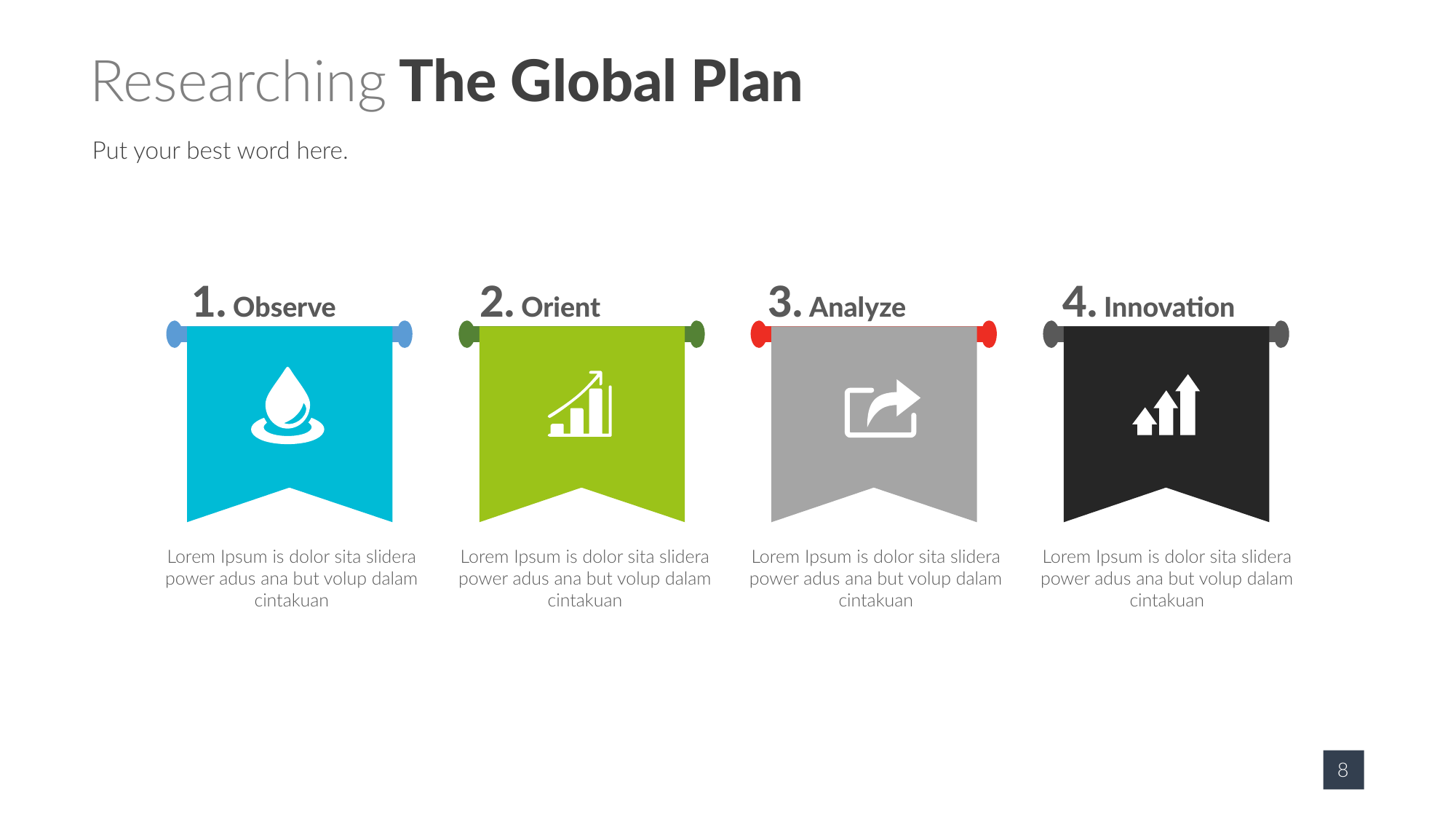

Researching The Global Plan
Put your best word here.
1. Observe
2. Orient
3. Analyze
4. Innovation

Lorem Ipsum is dolor sita slidera power adus ana but volup dalam cintakuan
Lorem Ipsum is dolor sita slidera power adus ana but volup dalam cintakuan
Lorem Ipsum is dolor sita slidera power adus ana but volup dalam cintakuan
Lorem Ipsum is dolor sita slidera power adus ana but volup dalam cintakuan

8